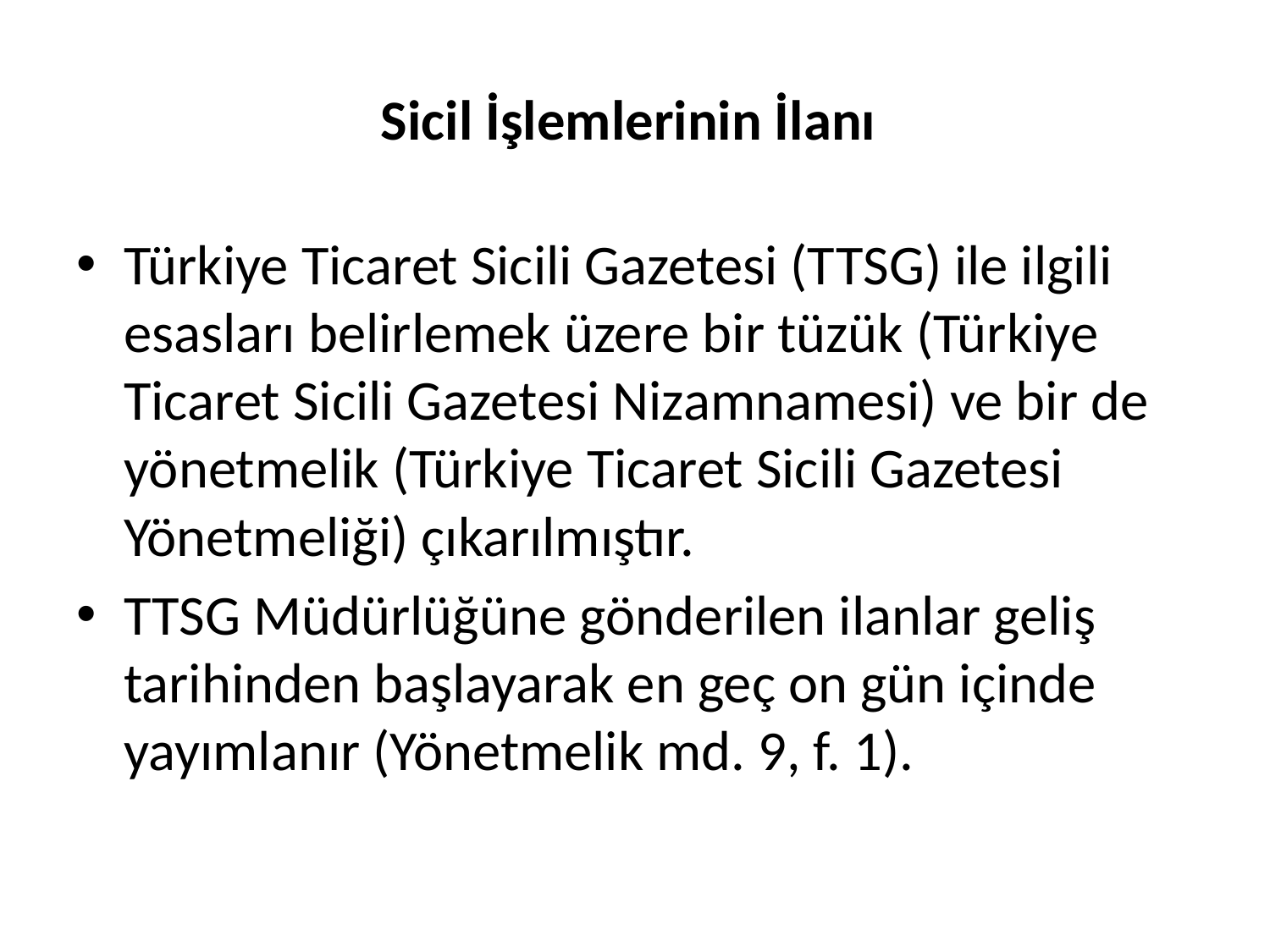

# Sicil İşlemlerinin İlanı
Türkiye Ticaret Sicili Gazetesi (TTSG) ile ilgili esasları belirlemek üzere bir tüzük (Türkiye Ticaret Sicili Gazetesi Nizamnamesi) ve bir de yönetmelik (Türkiye Ticaret Sicili Gazetesi Yönetmeliği) çıkarılmıştır.
TTSG Müdürlüğüne gönderilen ilanlar geliş tarihinden başlayarak en geç on gün içinde yayımlanır (Yönetmelik md. 9, f. 1).